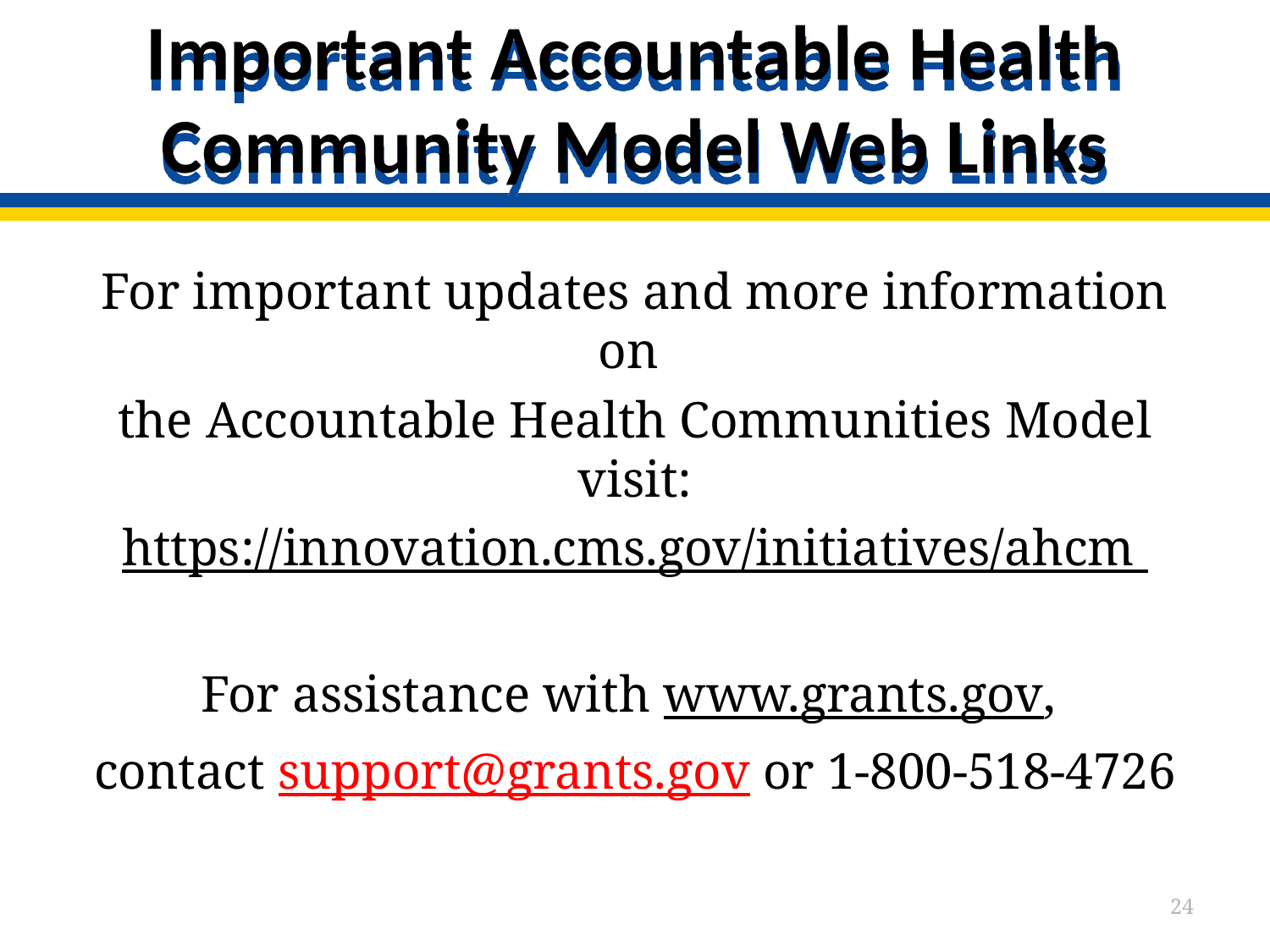

# Important Accountable Health Community Model Web Links
For important updates and more information on
the Accountable Health Communities Model visit:
https://innovation.cms.gov/initiatives/ahcm

For assistance with www.grants.gov,
contact support@grants.gov or 1-800-518-4726
24